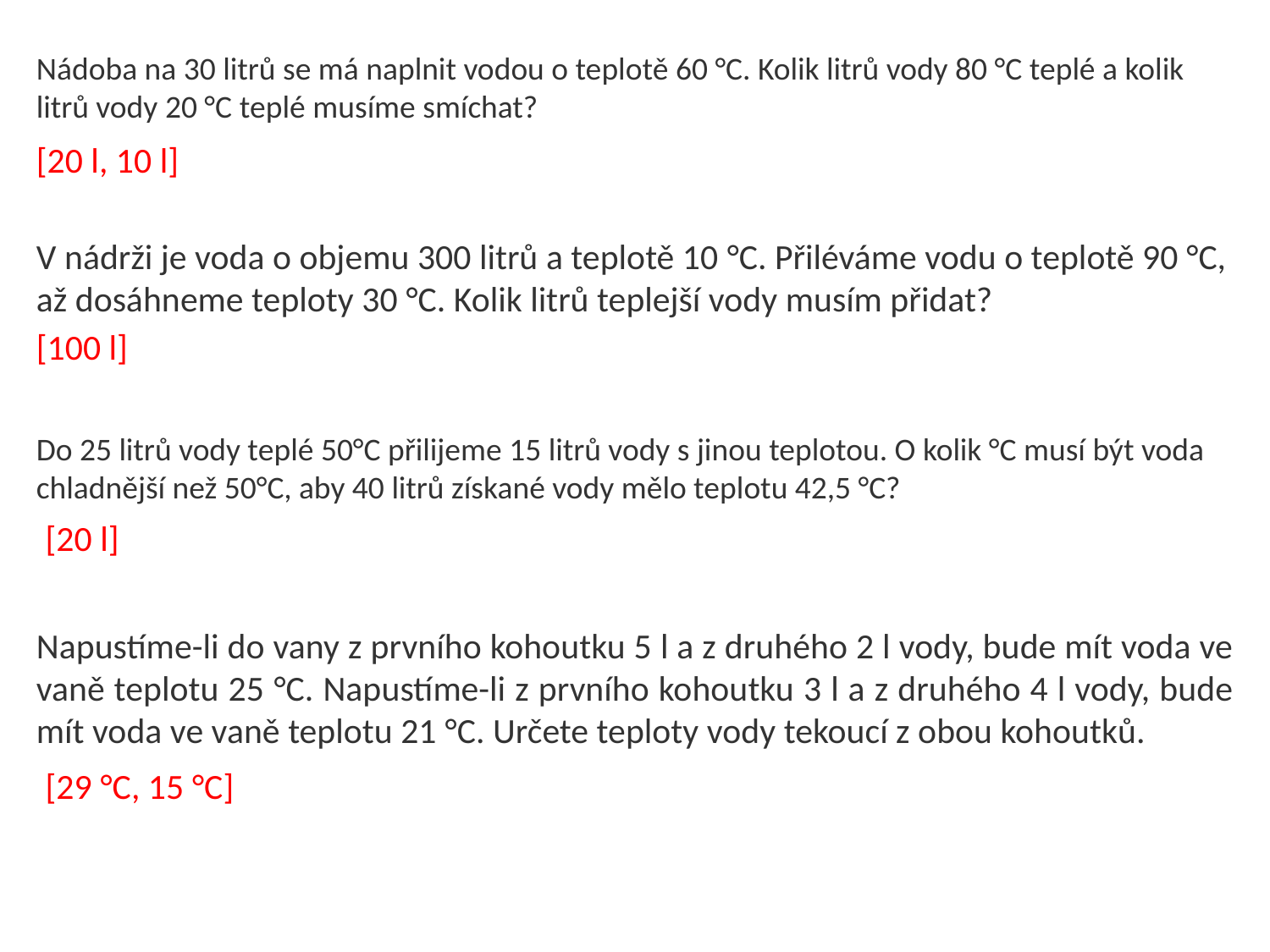

Nádoba na 30 litrů se má naplnit vodou o teplotě 60 °C. Kolik litrů vody 80 °C teplé a kolik litrů vody 20 °C teplé musíme smíchat?
[20 l, 10 l]
V nádrži je voda o objemu 300 litrů a teplotě 10 °C. Přiléváme vodu o teplotě 90 °C, až dosáhneme teploty 30 °C. Kolik litrů teplejší vody musím přidat?
[100 l]
Do 25 litrů vody teplé 50°C přilijeme 15 litrů vody s jinou teplotou. O kolik °C musí být voda chladnější než 50°C, aby 40 litrů získané vody mělo teplotu 42,5 °C?
[20 l]
Napustíme-li do vany z prvního kohoutku 5 l a z druhého 2 l vody, bude mít voda ve vaně teplotu 25 °C. Napustíme-li z prvního kohoutku 3 l a z druhého 4 l vody, bude mít voda ve vaně teplotu 21 °C. Určete teploty vody tekoucí z obou kohoutků.
[29 °C, 15 °C]